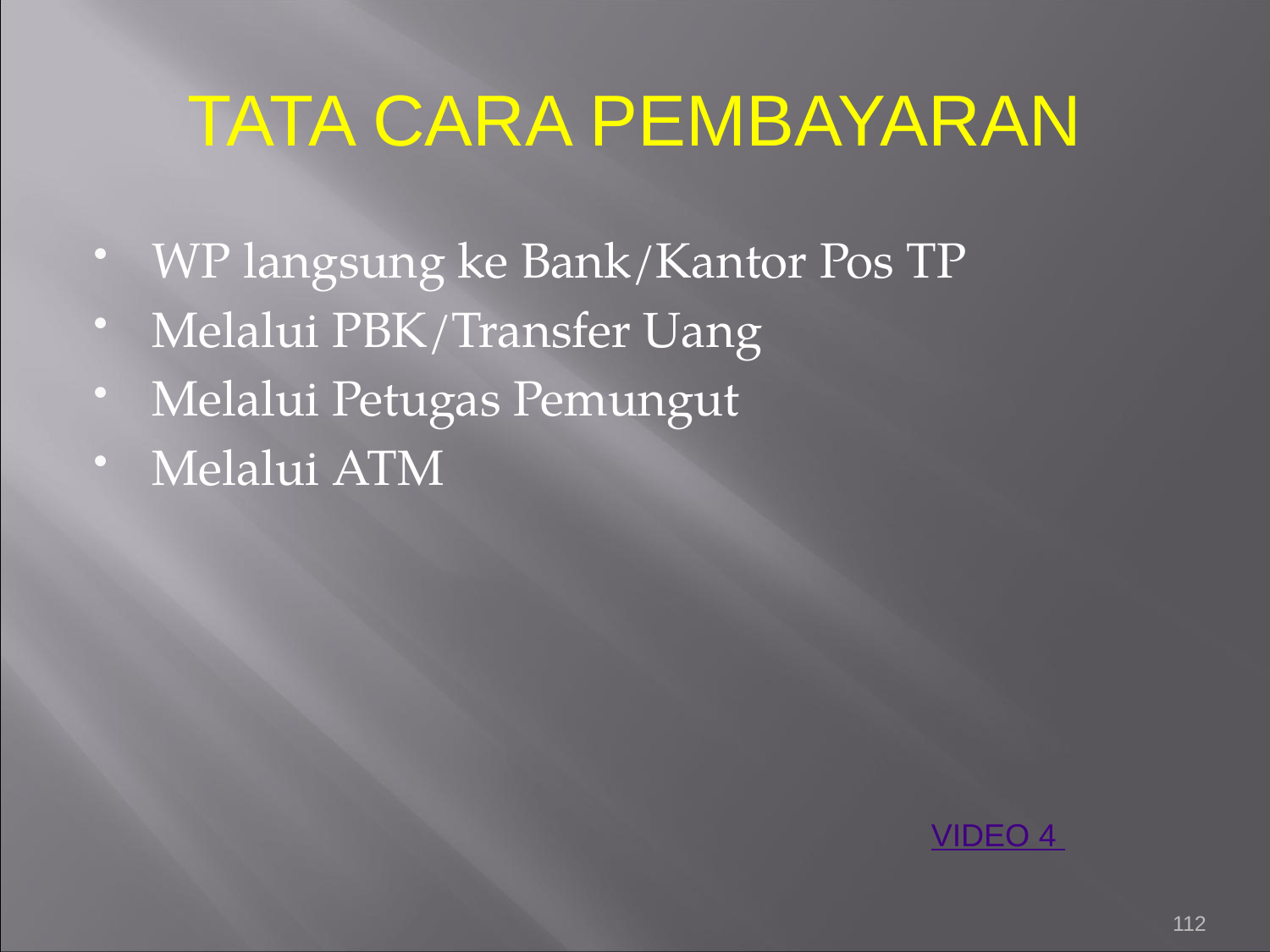

# TATA CARA PEMBAYARAN
WP langsung ke Bank/Kantor Pos TP
Melalui PBK/Transfer Uang
Melalui Petugas Pemungut
Melalui ATM
VIDEO 4
112